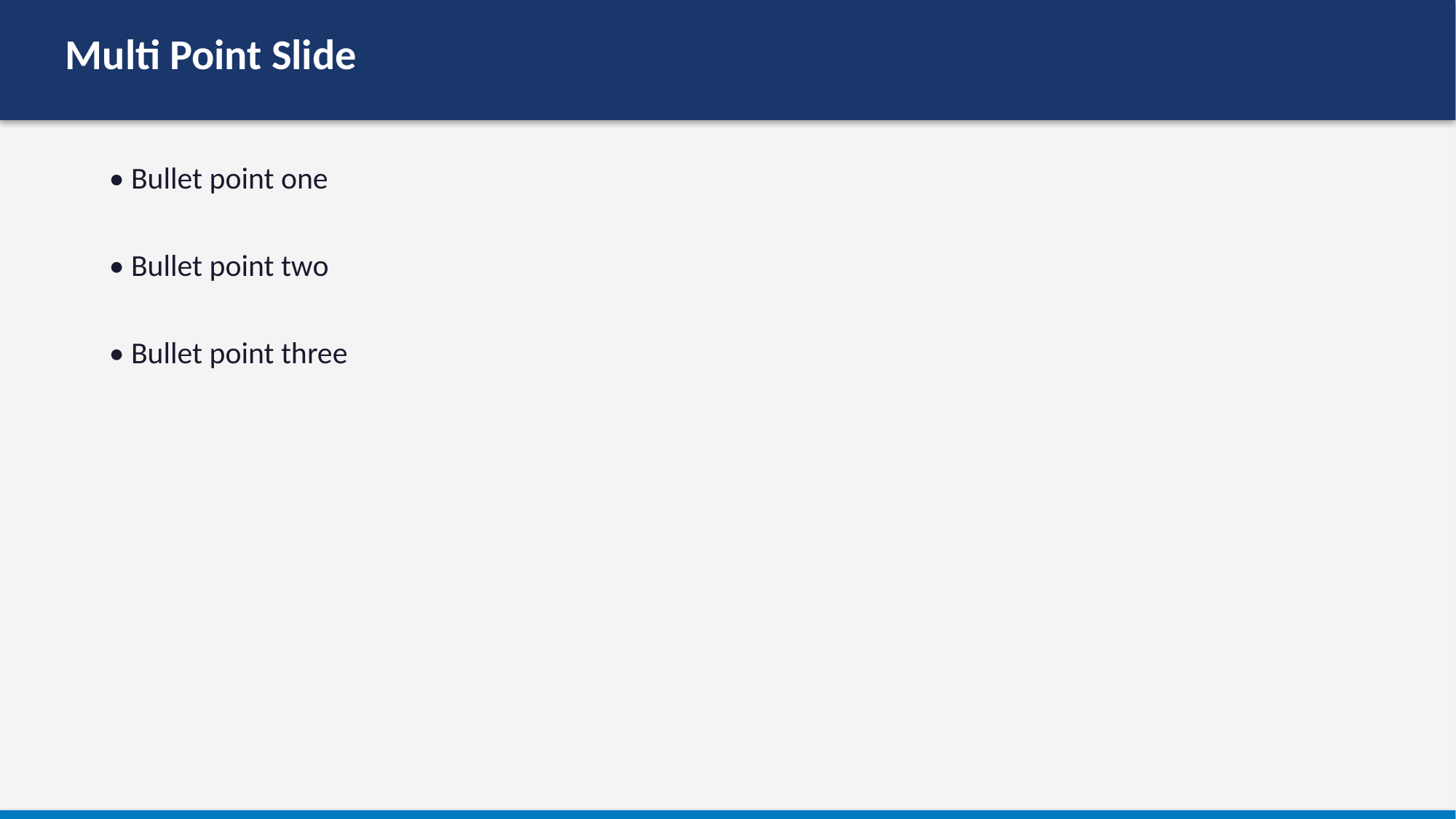

Multi Point Slide
• Bullet point one
• Bullet point two
• Bullet point three